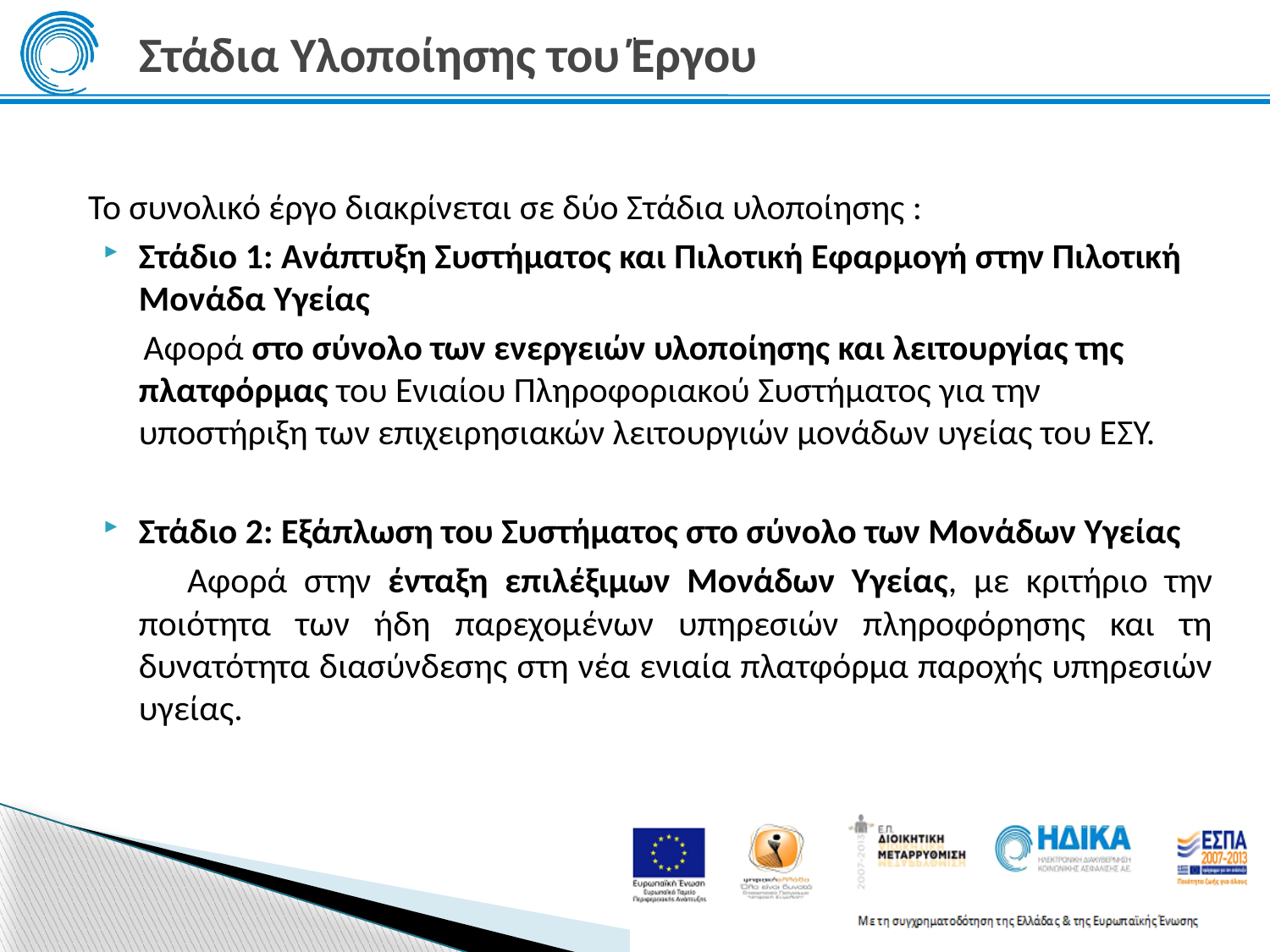

# Στάδια Υλοποίησης του Έργου
.

Το συνολικό έργο διακρίνεται σε δύο Στάδια υλοποίησης :
Στάδιο 1: Ανάπτυξη Συστήματος και Πιλοτική Εφαρμογή στην Πιλοτική Μονάδα Υγείας
     Αφορά στο σύνολο των ενεργειών υλοποίησης και λειτουργίας της πλατφόρμας του Ενιαίου Πληροφοριακού Συστήματος για την υποστήριξη των επιχειρησιακών λειτουργιών μονάδων υγείας του ΕΣΥ.

Στάδιο 2: Εξάπλωση του Συστήματος στο σύνολο των Μονάδων Υγείας
     Αφορά στην ένταξη επιλέξιμων Μονάδων Υγείας, με κριτήριο την ποιότητα των ήδη παρεχομένων υπηρεσιών πληροφόρησης και τη δυνατότητα διασύνδεσης στη νέα ενιαία πλατφόρμα παροχής υπηρεσιών υγείας.